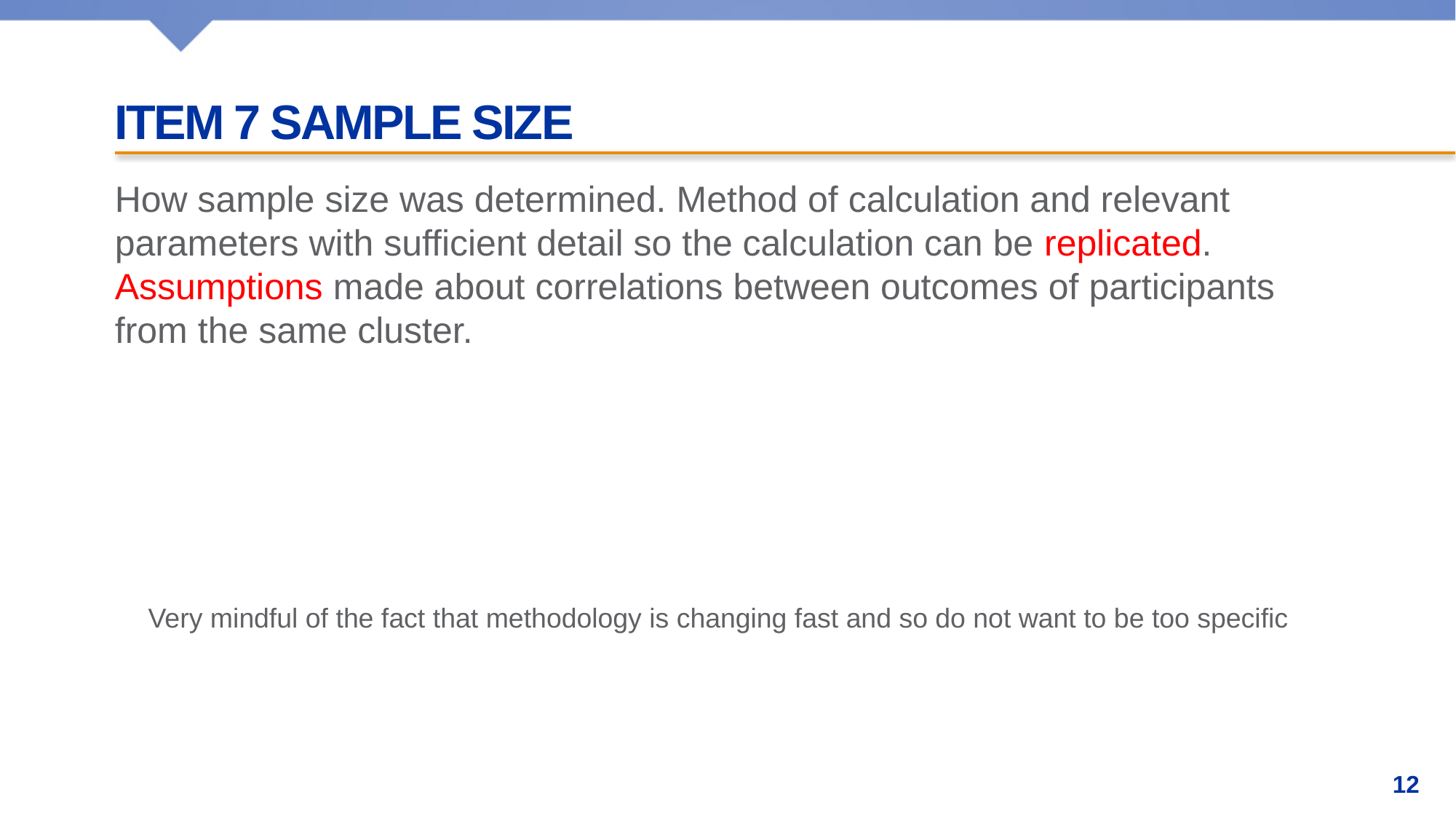

# Item 7 sample size
How sample size was determined. Method of calculation and relevant parameters with sufficient detail so the calculation can be replicated. Assumptions made about correlations between outcomes of participants from the same cluster.
Very mindful of the fact that methodology is changing fast and so do not want to be too specific
12